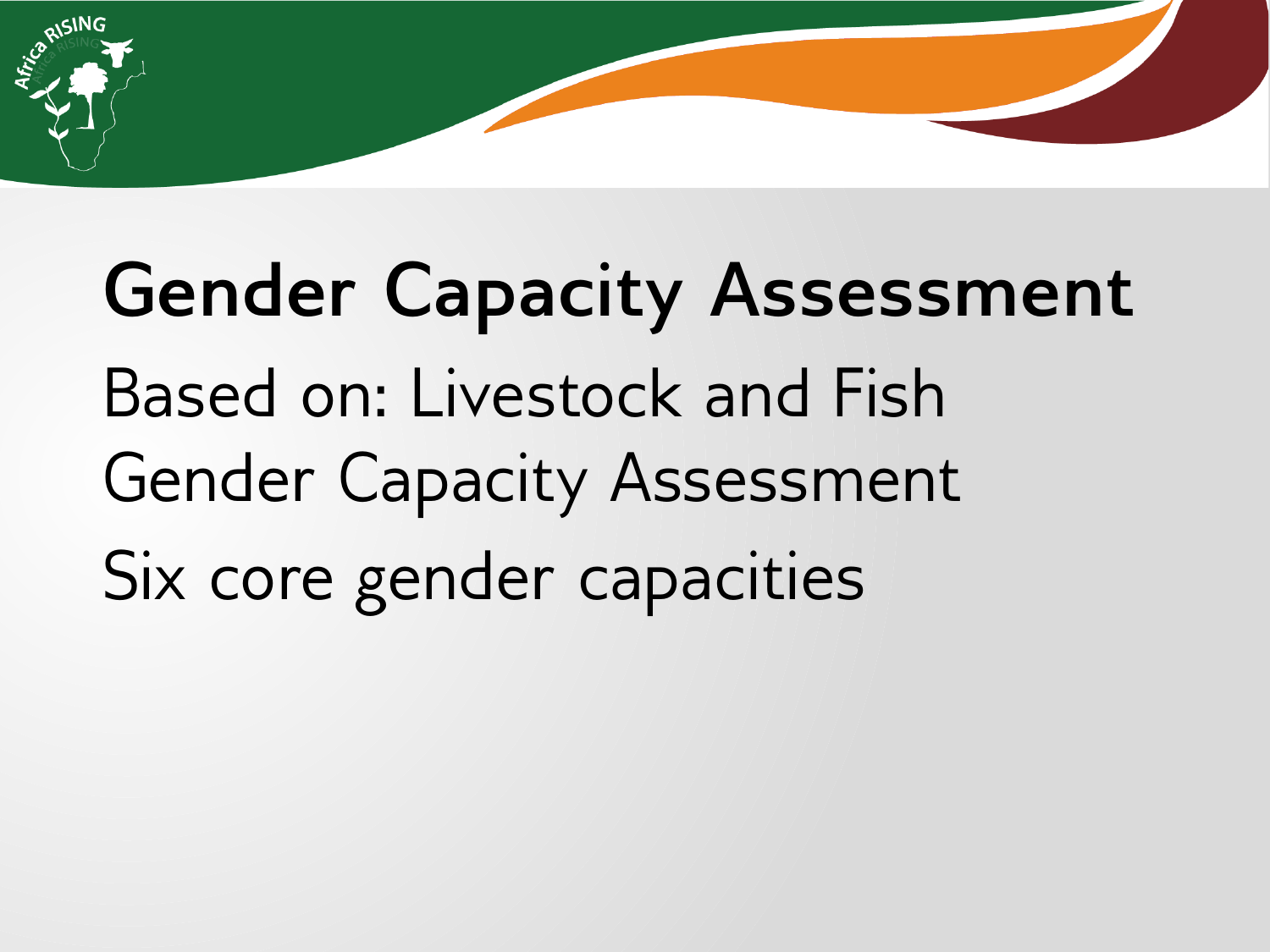

Gender Capacity Assessment
Based on: Livestock and Fish Gender Capacity Assessment
Six core gender capacities